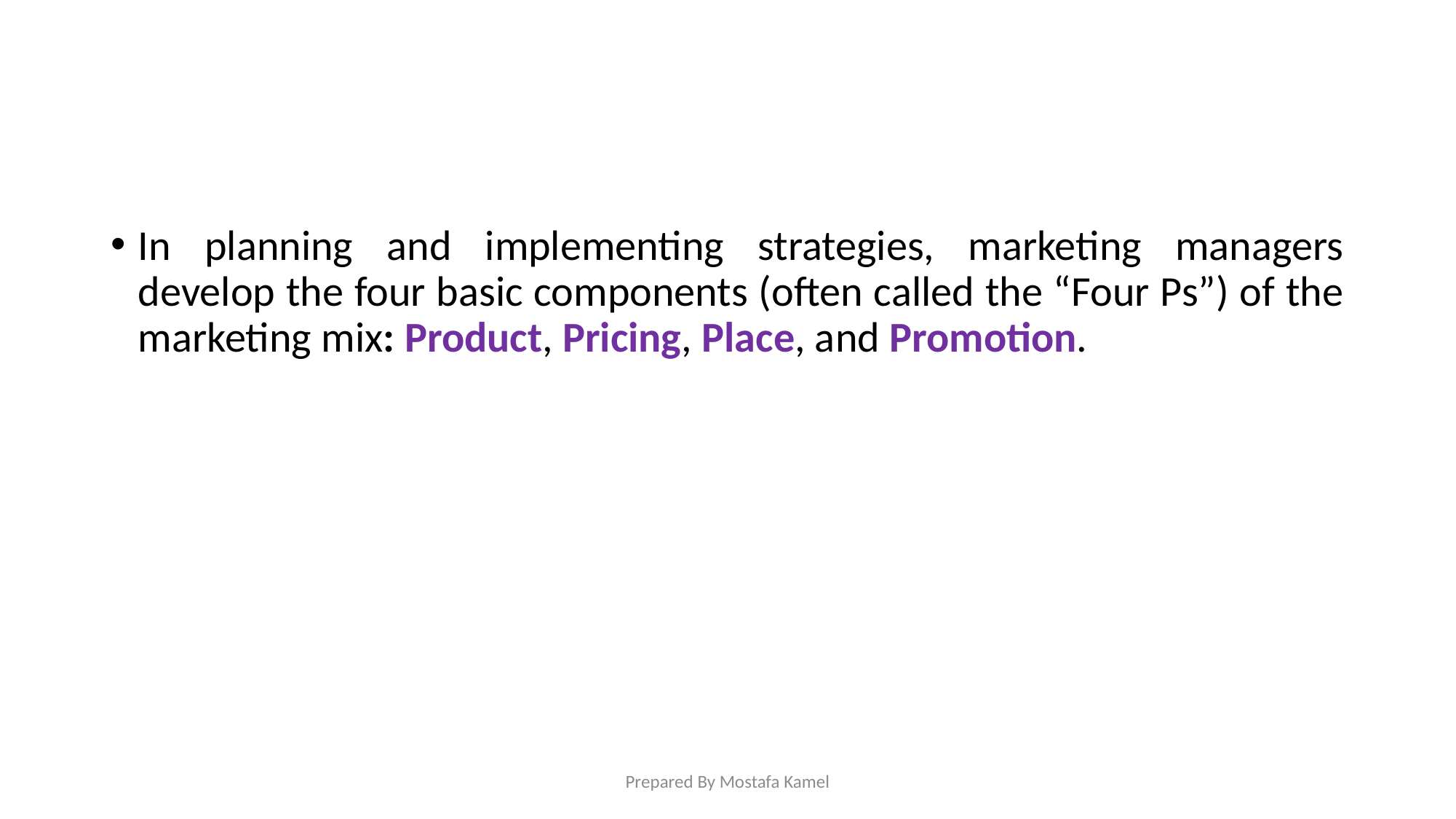

In planning and implementing strategies, marketing managers develop the four basic components (often called the “Four Ps”) of the marketing mix: Product, Pricing, Place, and Promotion.

Prepared By Mostafa Kamel